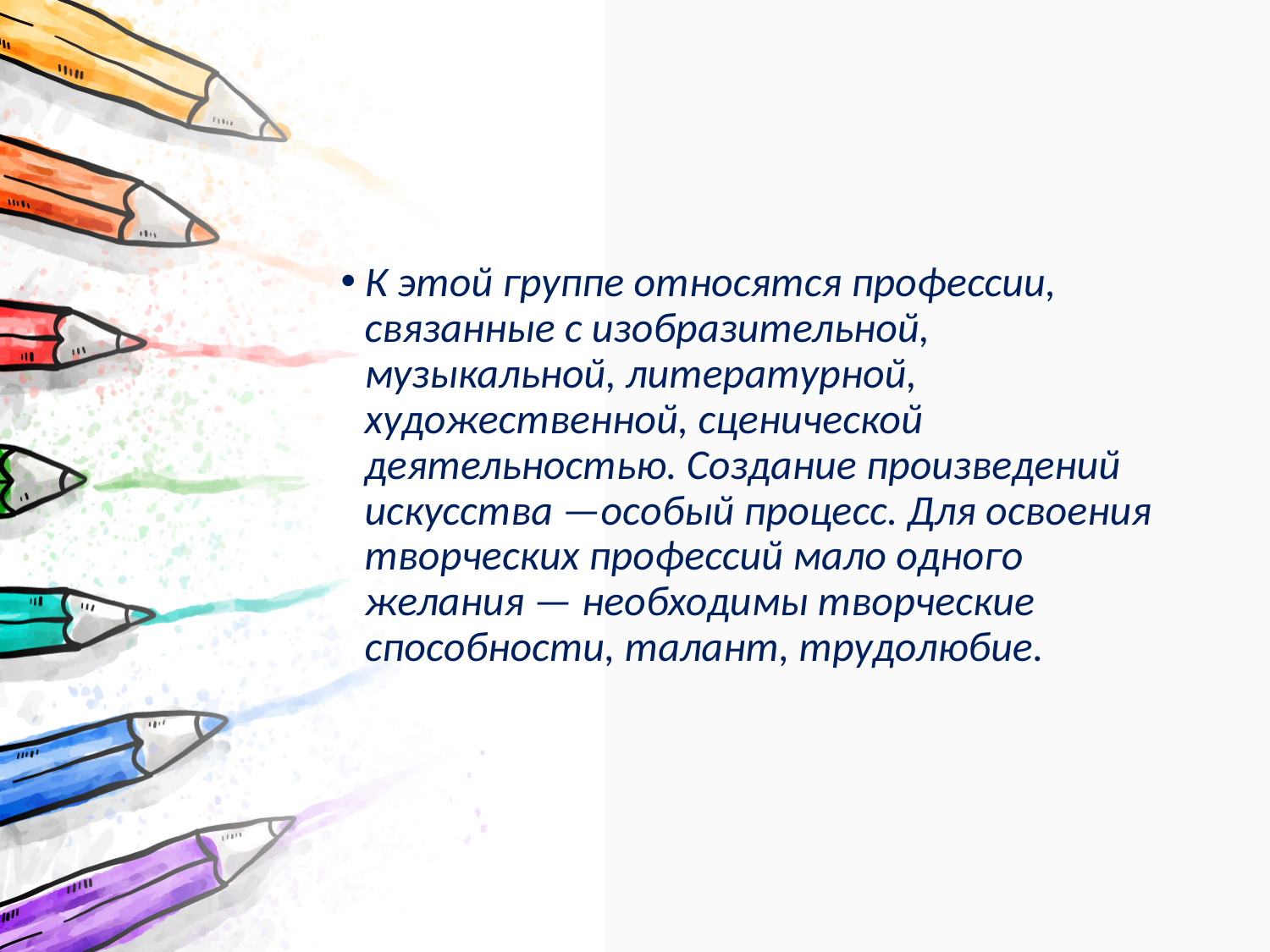

#
К этой группе относятся профессии, связанные с изобразительной, музыкальной, литературной, художественной, сценической деятельностью. Создание произведений искусства —особый процесс. Для освоения творческих профессий мало одного желания — необходимы творческие способности, талант, трудолюбие.